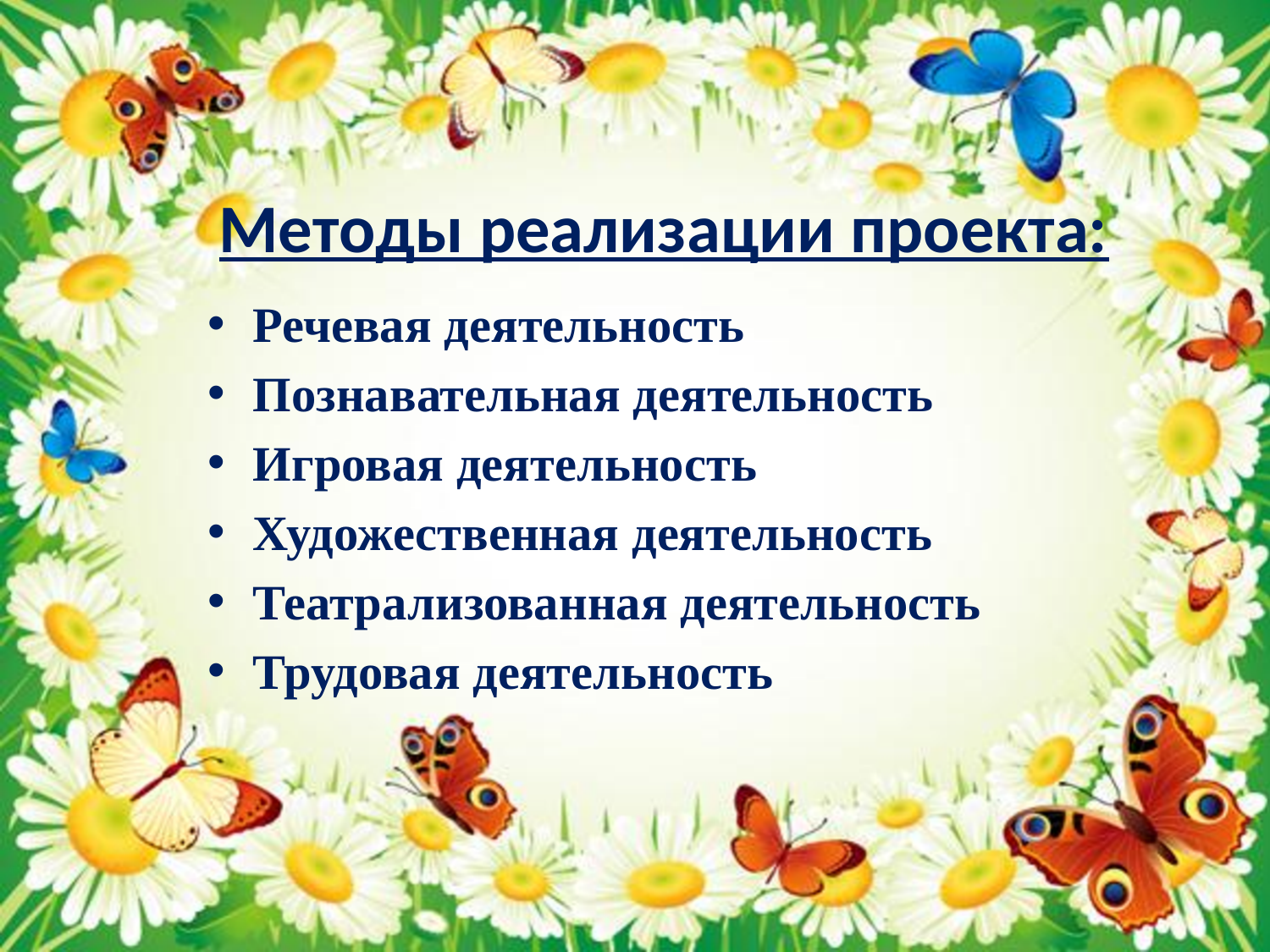

# Методы реализации проекта:
Речевая деятельность
Познавательная деятельность
Игровая деятельность
Художественная деятельность
Театрализованная деятельность
Трудовая деятельность